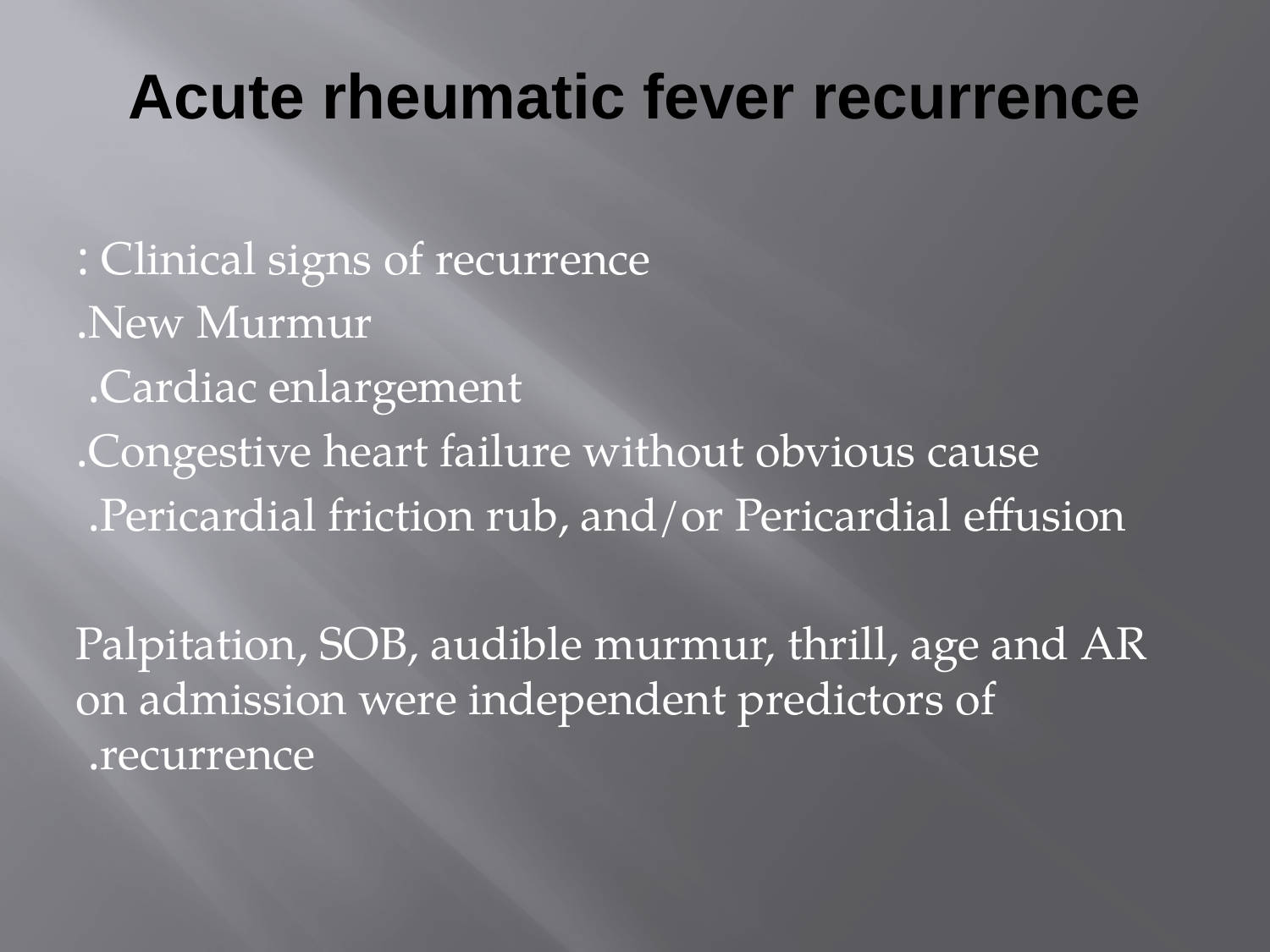

# Acute rheumatic fever recurrence
Clinical signs of recurrence :
New Murmur.
Cardiac enlargement.
Congestive heart failure without obvious cause.
Pericardial friction rub, and/or Pericardial effusion.

Palpitation, SOB, audible murmur, thrill, age and AR on admission were independent predictors of recurrence.